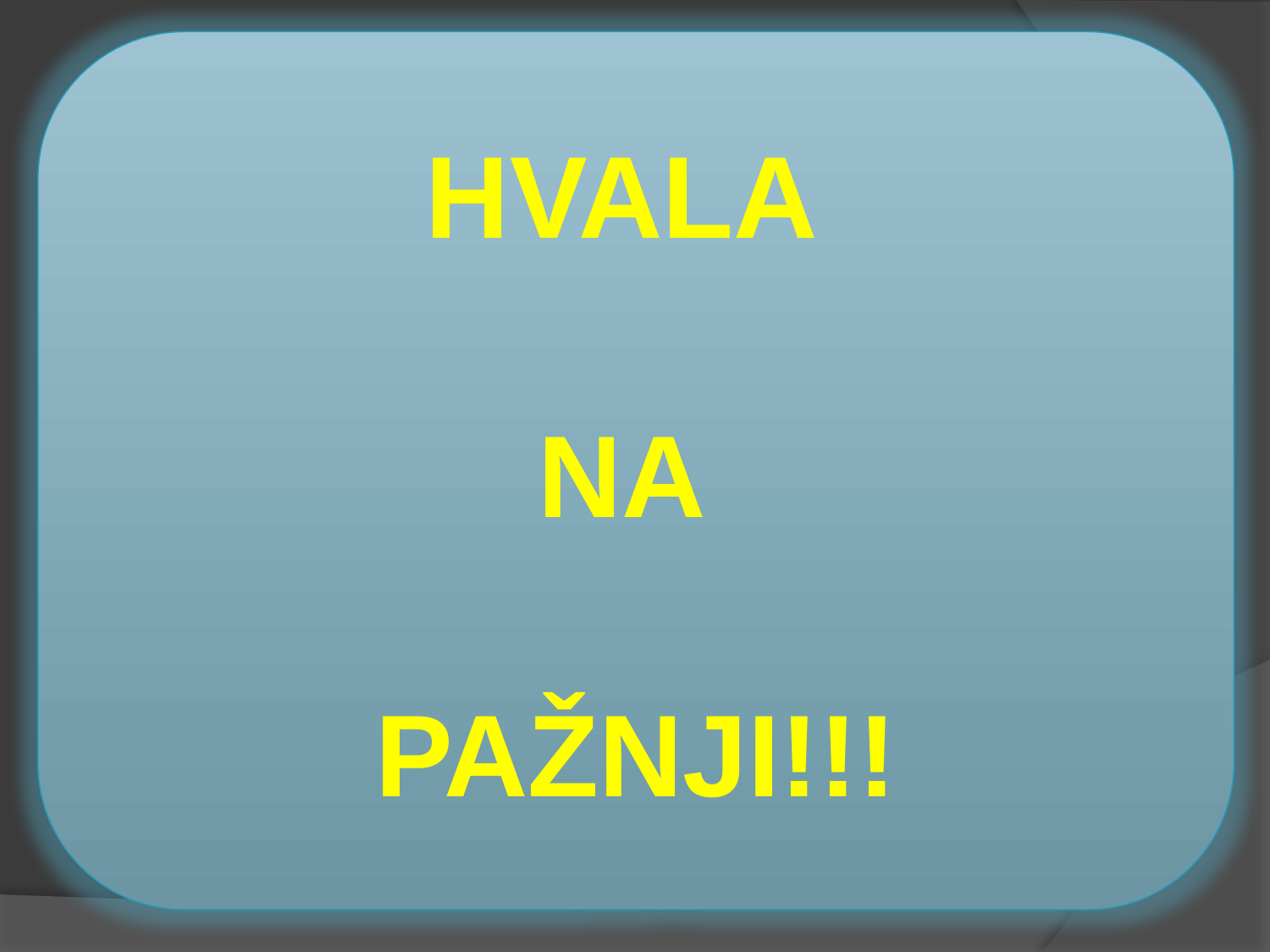

HVALA

NA

PAŽNJI!!!
# Za one koji zele da nauče više!!!
Naša preporuka je sajt

http://www.w3schools.com/default.asp

HTML Tutorial